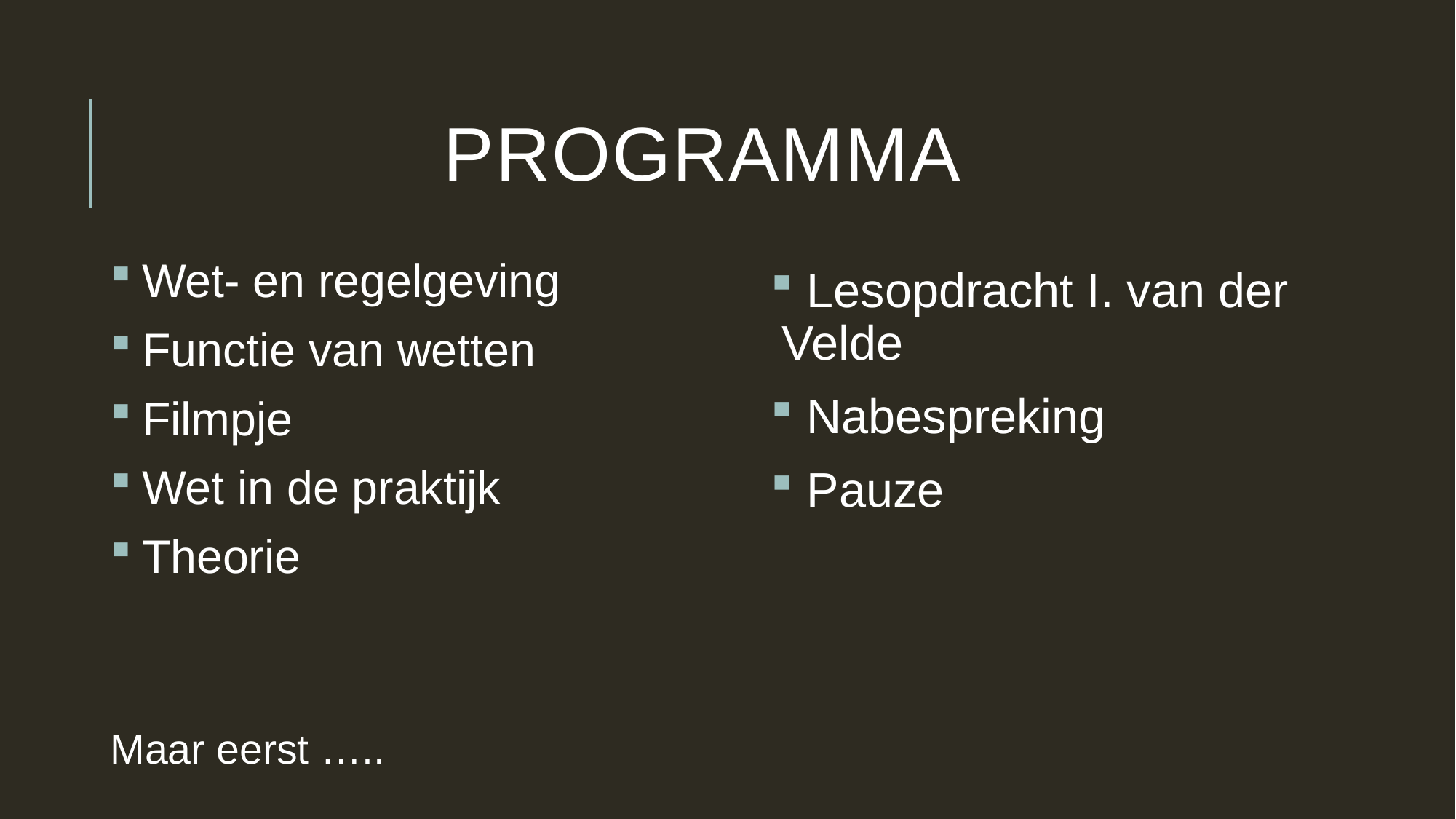

# Programma

 Wet- en regelgeving
 Functie van wetten
 Filmpje
 Wet in de praktijk
 Theorie

Maar eerst …..

 Lesopdracht I. van der Velde
 Nabespreking
 Pauze